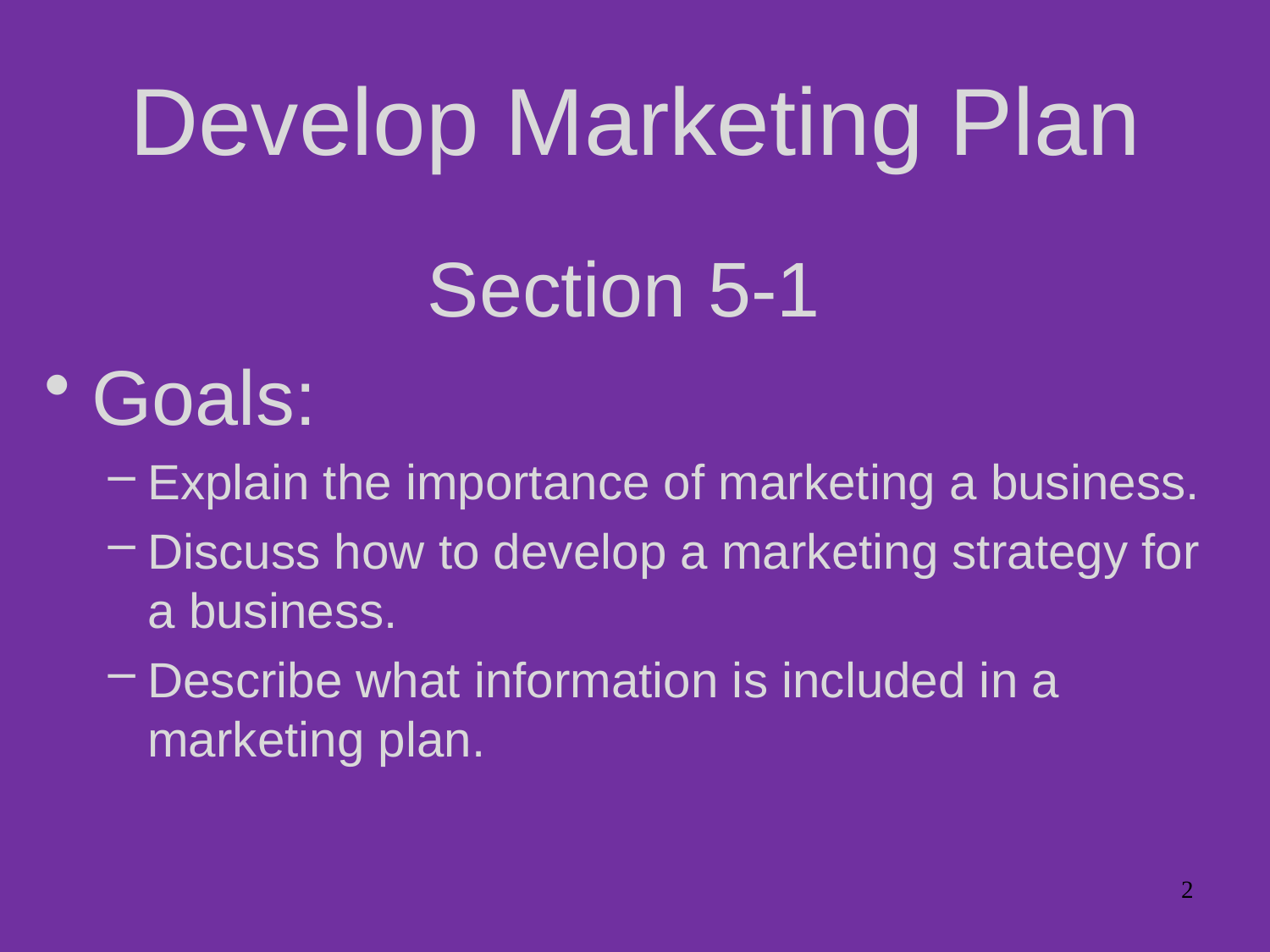

# Develop Marketing Plan
Section 5-1
Goals:
Explain the importance of marketing a business.
Discuss how to develop a marketing strategy for a business.
Describe what information is included in a marketing plan.
2